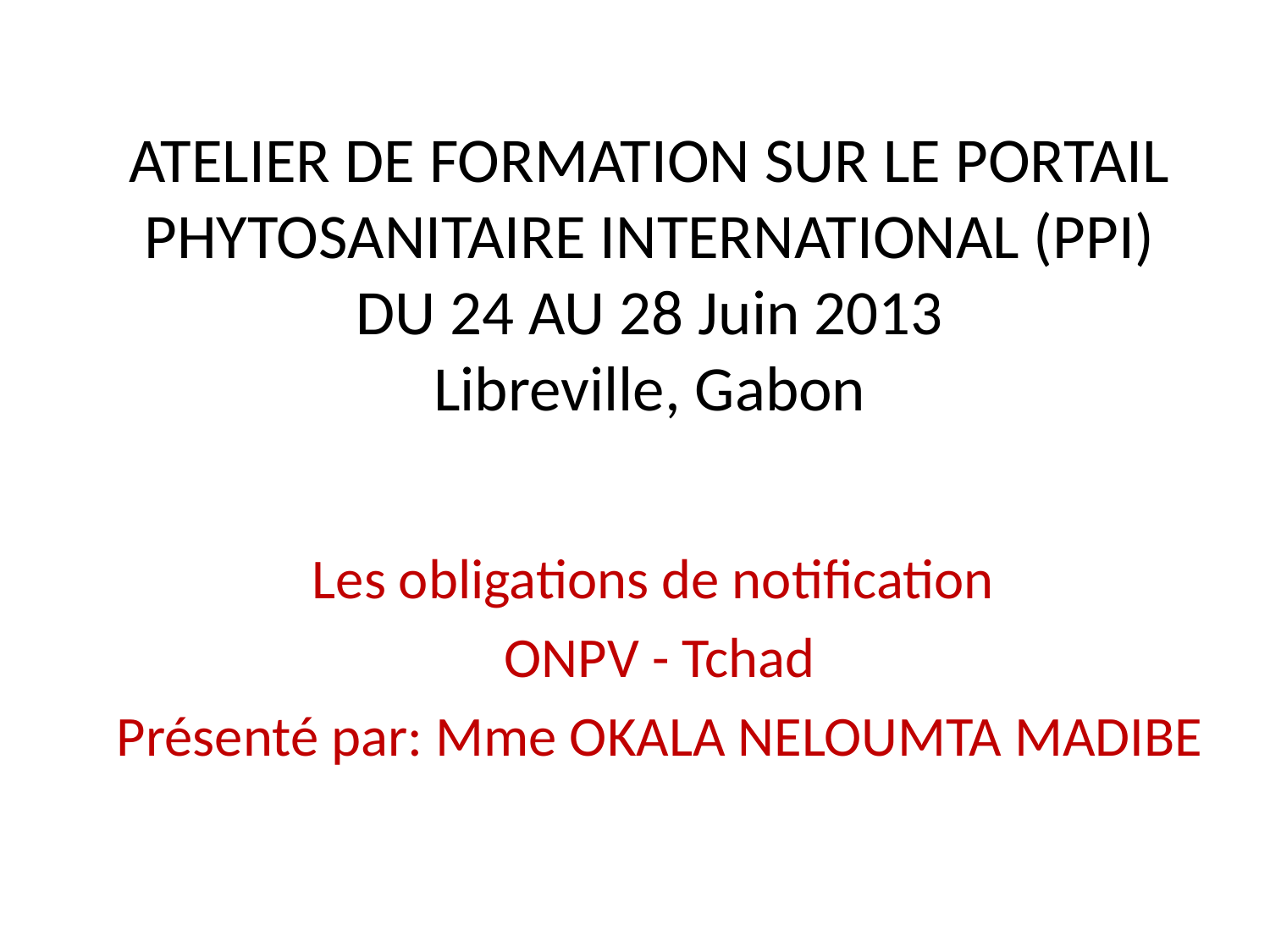

# ATELIER DE FORMATION SUR LE PORTAIL PHYTOSANITAIRE INTERNATIONAL (PPI) DU 24 AU 28 Juin 2013 Libreville, Gabon
Les obligations de notification
ONPV - Tchad
Présenté par: Mme OKALA NELOUMTA MADIBE